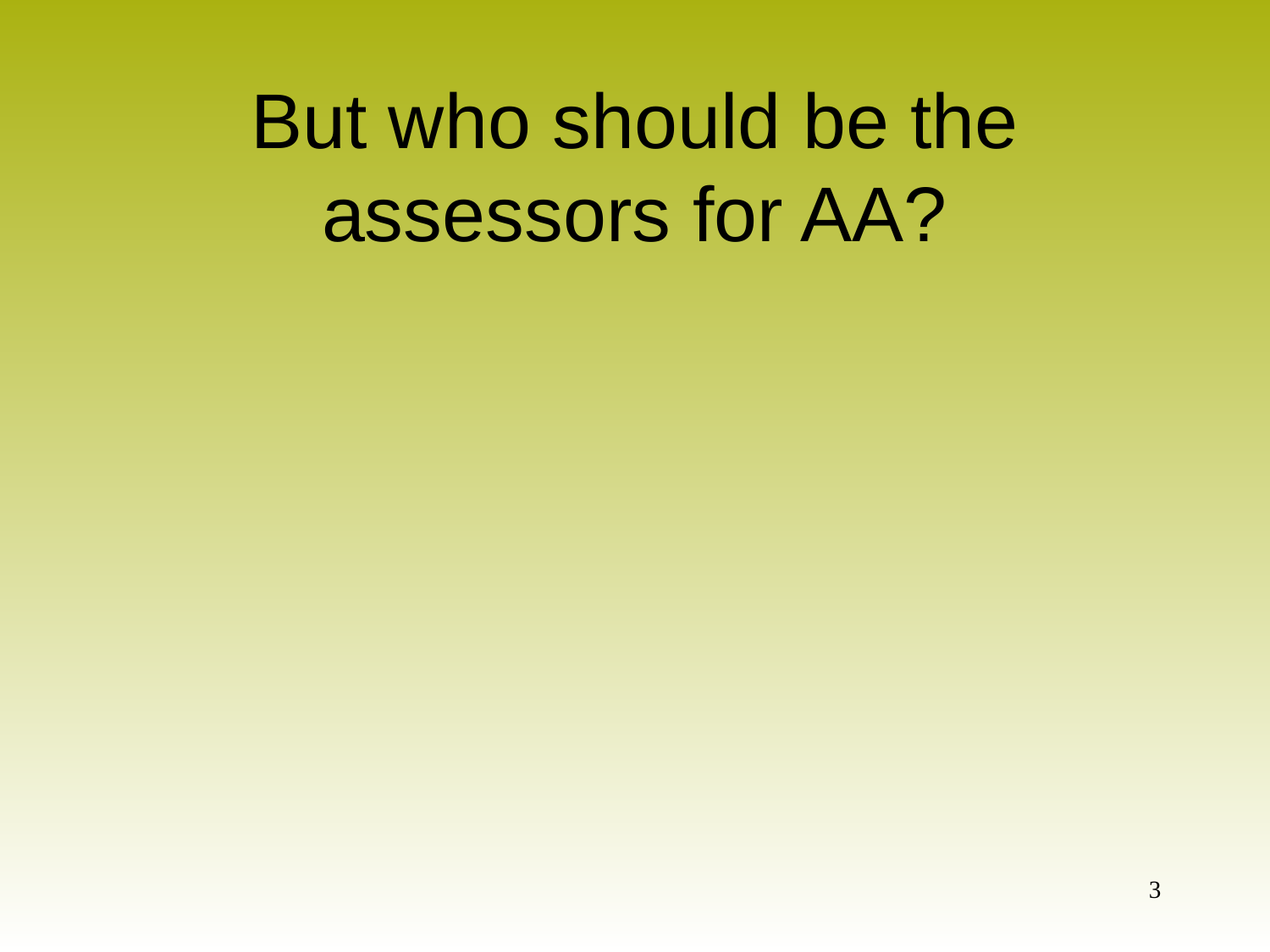

But who should be the assessors for AA?

3